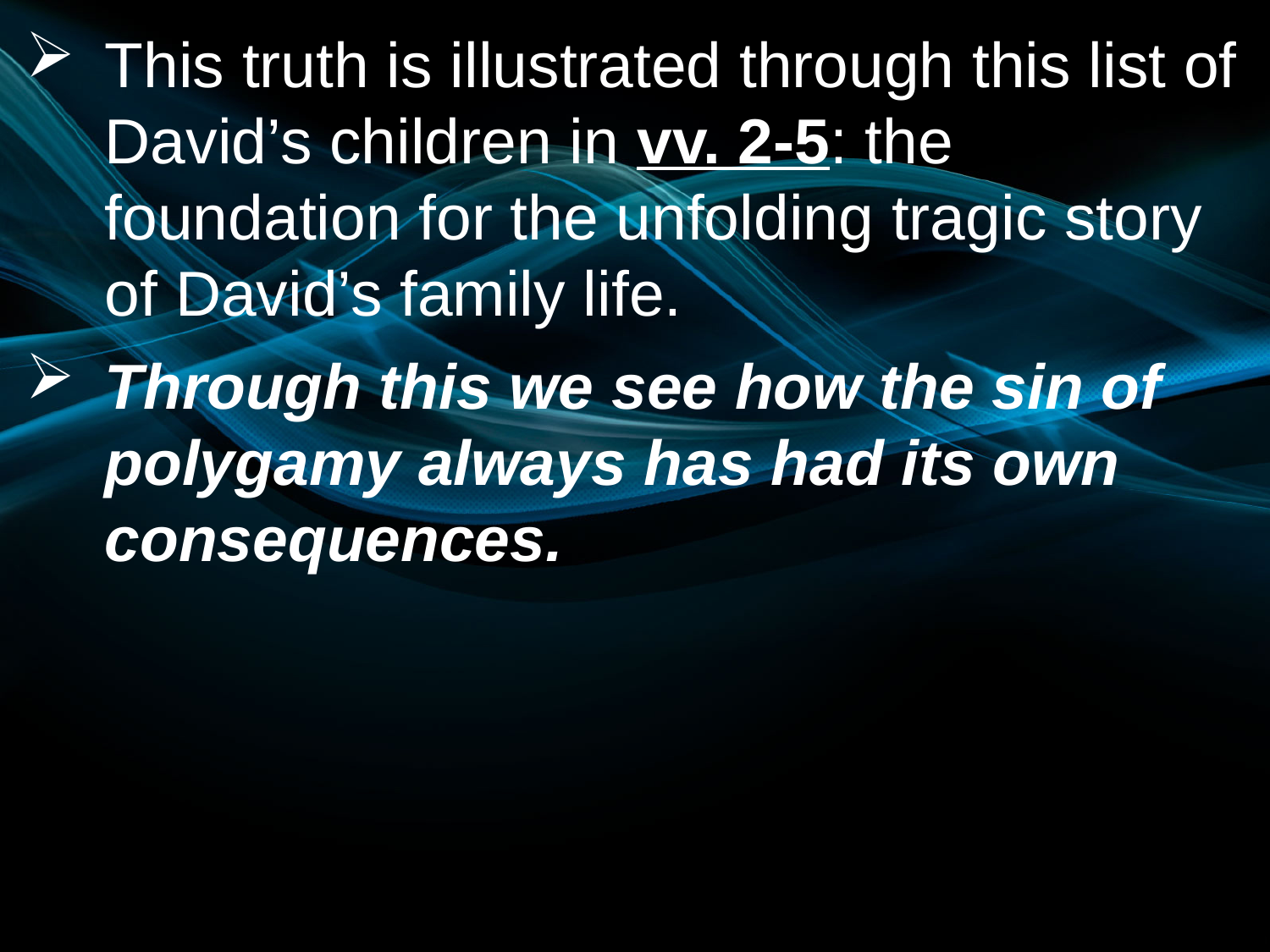

This truth is illustrated through this list of David’s children in vv. 2-5: the foundation for the unfolding tragic story of David’s family life.
Through this we see how the sin of polygamy always has had its own consequences.